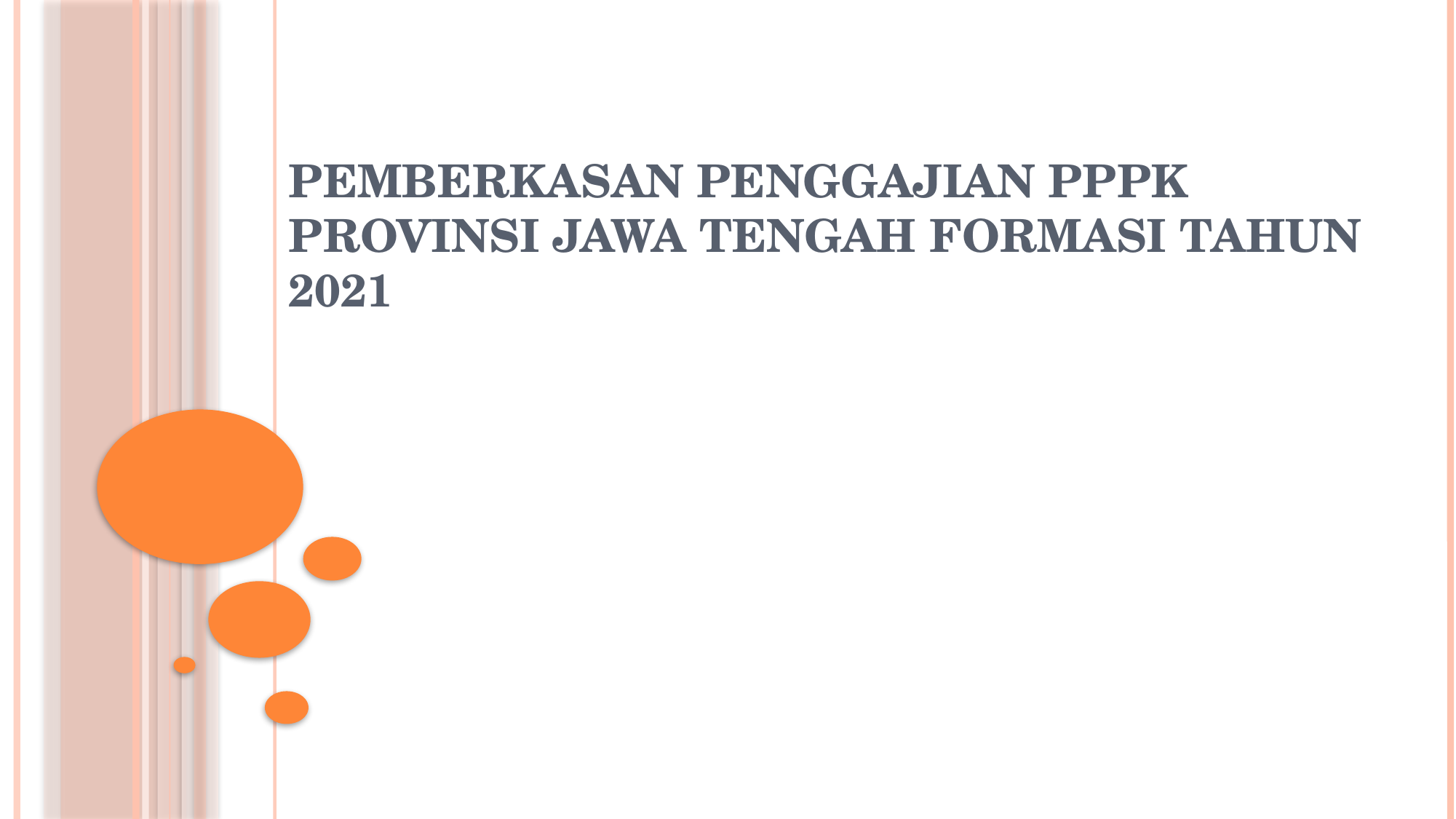

# Pemberkasan Penggajian PPPK PROVINSI JAWA TENGAH formasi tahun 2021